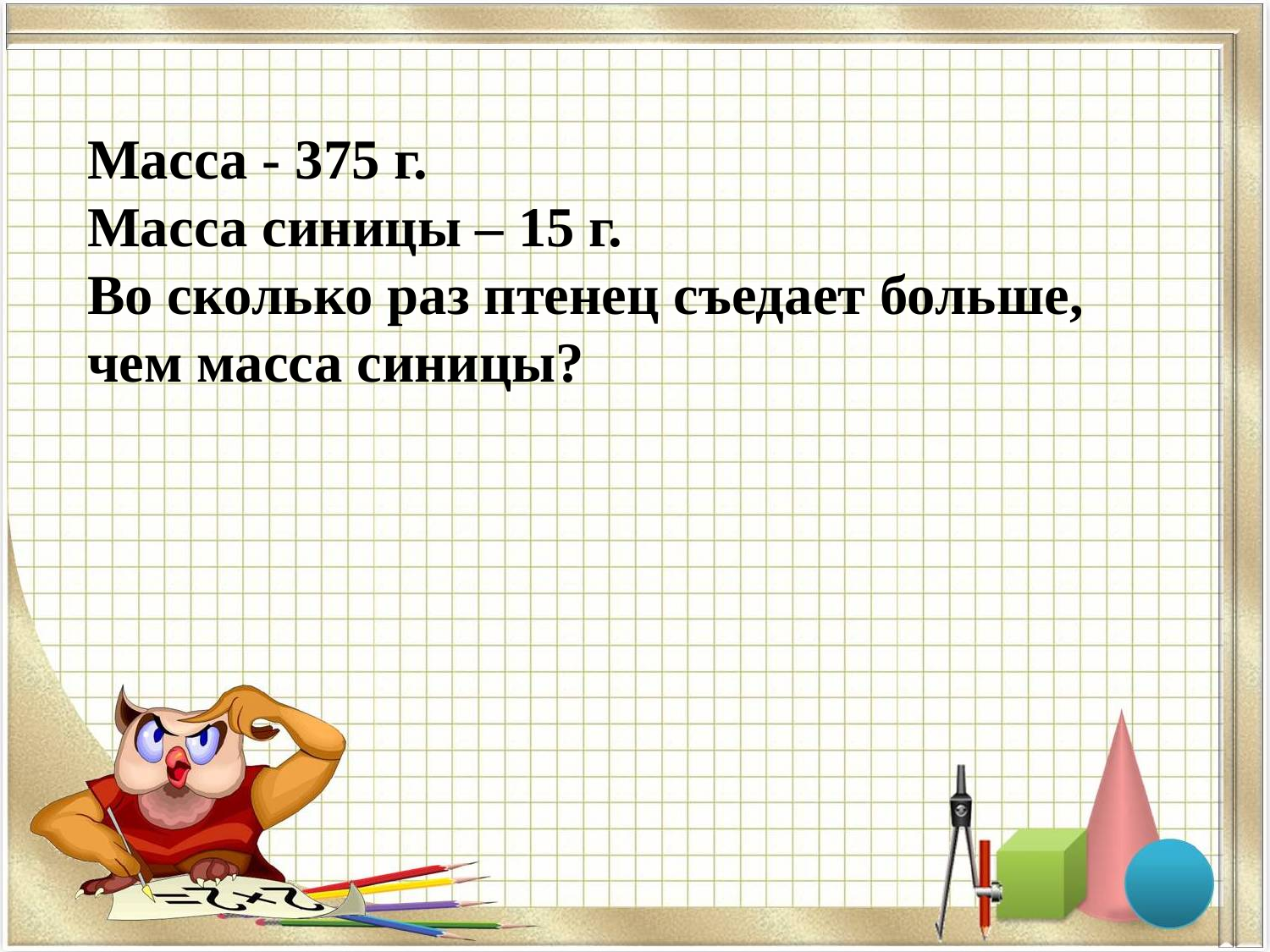

Масса - 375 г.
Масса синицы – 15 г.
Во сколько раз птенец съедает больше, чем масса синицы?